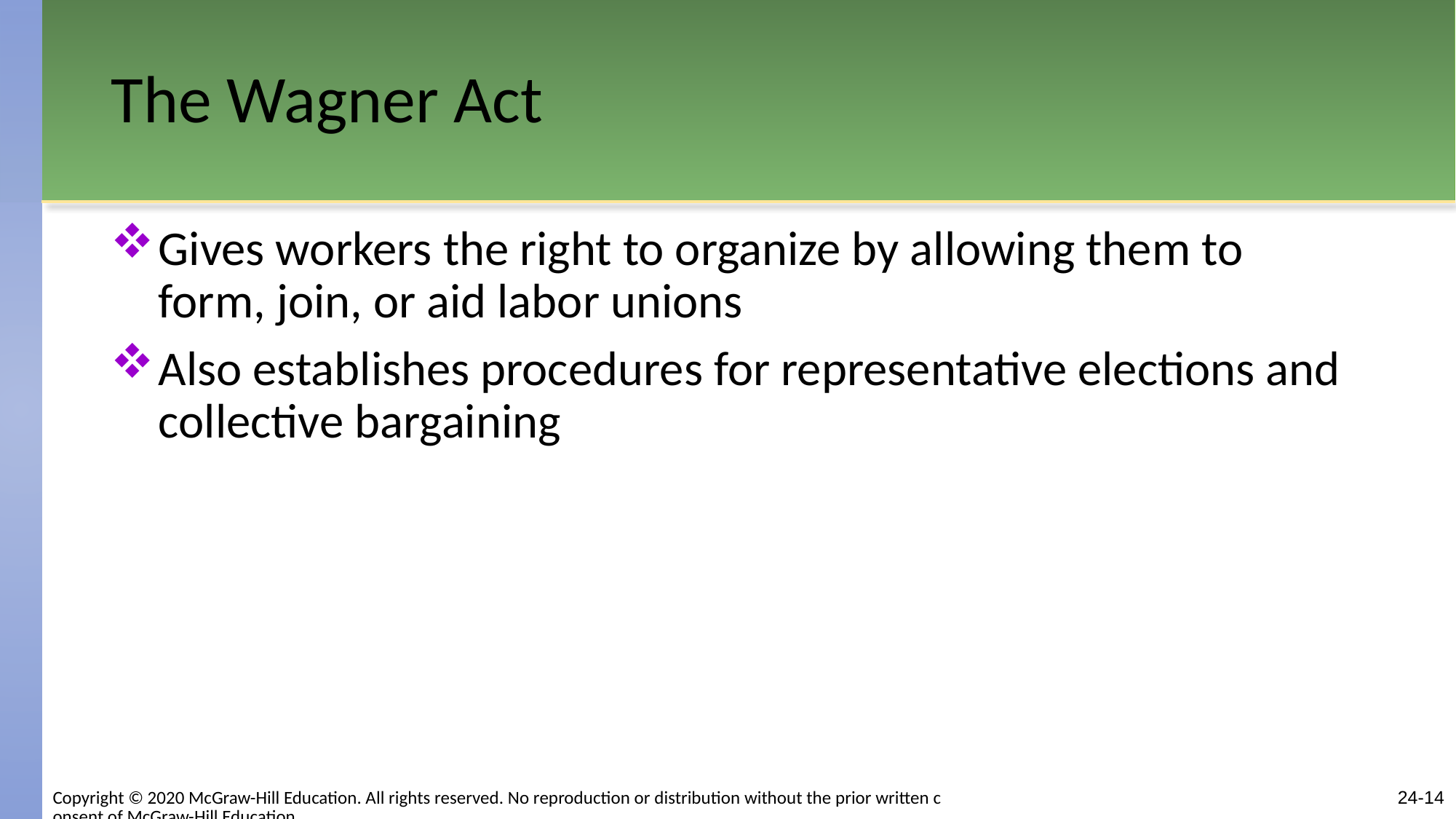

# The Wagner Act
Gives workers the right to organize by allowing them to form, join, or aid labor unions
Also establishes procedures for representative elections and collective bargaining

Copyright © 2020 McGraw-Hill Education. All rights reserved. No reproduction or distribution without the prior written consent of McGraw-Hill Education.
24-14